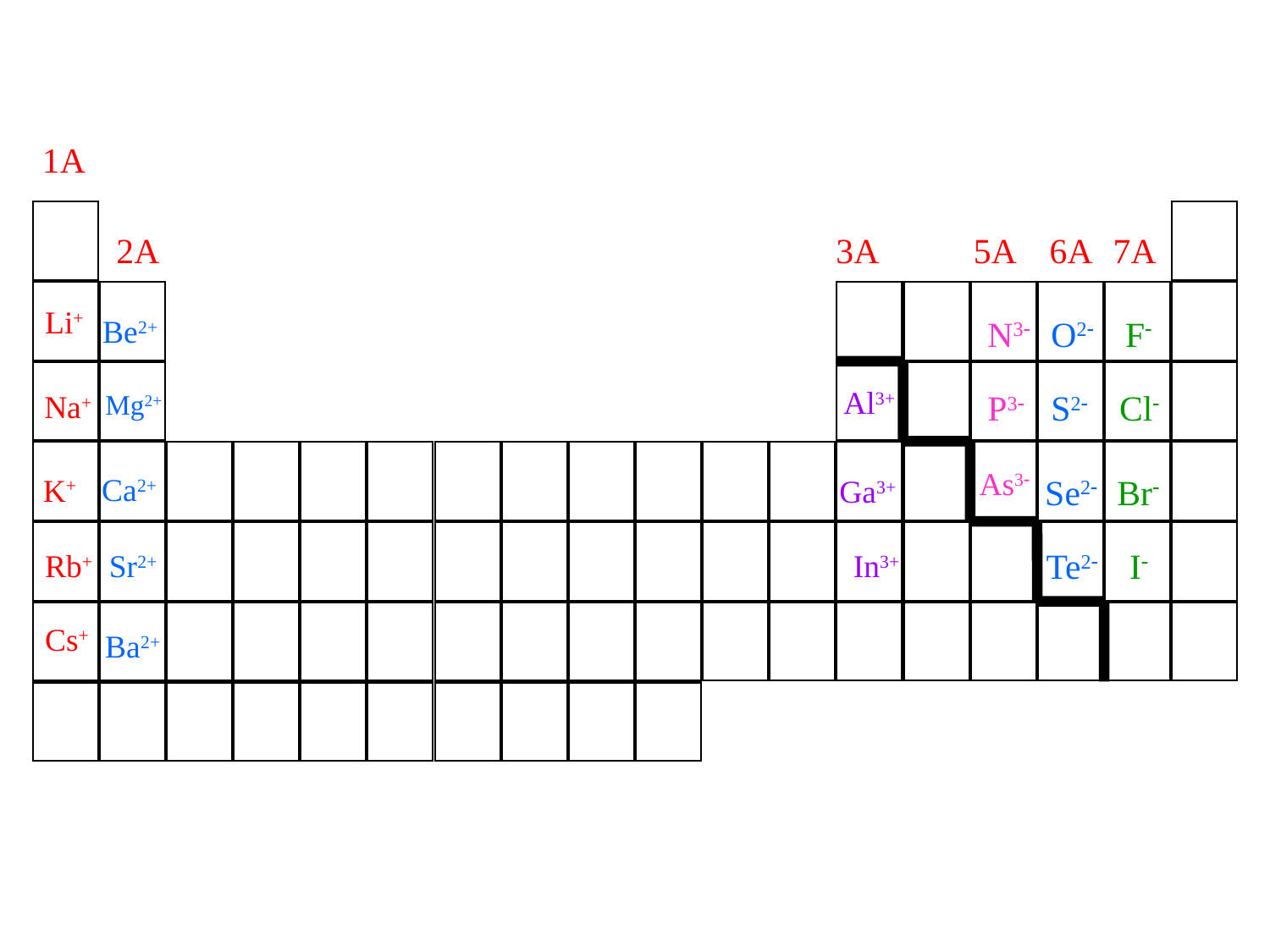

1A

2A
3A
5A
6A
7A
Li+
Be2+
N3−
O2−
F−
Al3+
P3−
S2−
Cl−
Na+
Mg2+
As3−
Ca2+
K+
Se2−
Br−
Ga3+
Te2−
I−
Rb+
Sr2+
In3+
Cs+
Ba2+